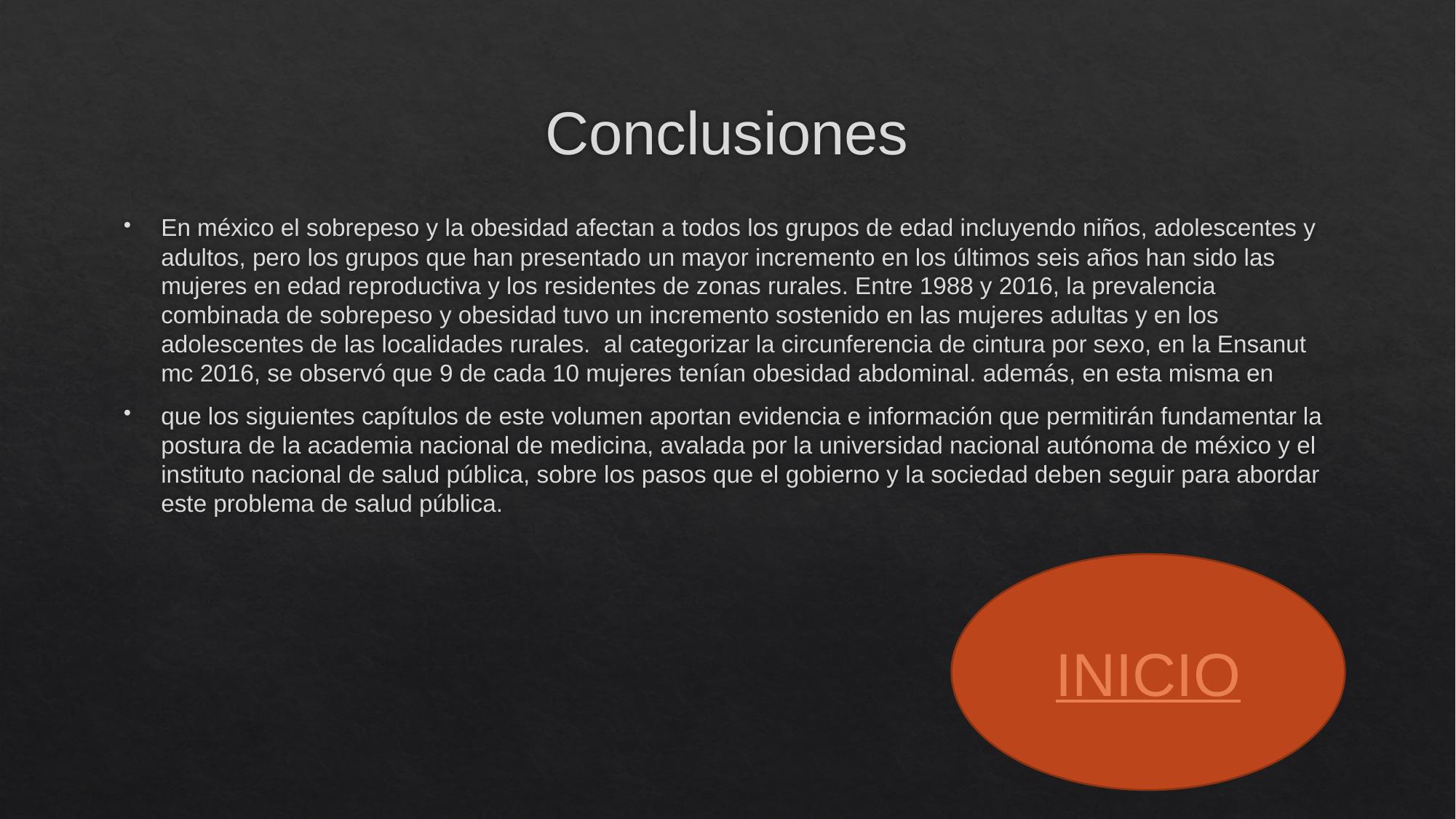

# Conclusiones
En méxico el sobrepeso y la obesidad afectan a todos los grupos de edad incluyendo niños, adolescentes y adultos, pero los grupos que han presentado un mayor incremento en los últimos seis años han sido las mujeres en edad reproductiva y los residentes de zonas rurales. Entre 1988 y 2016, la prevalencia combinada de sobrepeso y obesidad tuvo un incremento sostenido en las mujeres adultas y en los adolescentes de las localidades rurales.  al categorizar la circunferencia de cintura por sexo, en la Ensanut mc 2016, se observó que 9 de cada 10 mujeres tenían obesidad abdominal. además, en esta misma en
que los siguientes capítulos de este volumen aportan evidencia e información que permitirán fundamentar la postura de la academia nacional de medicina, avalada por la universidad nacional autónoma de méxico y el instituto nacional de salud pública, sobre los pasos que el gobierno y la sociedad deben seguir para abordar este problema de salud pública.

INICIO